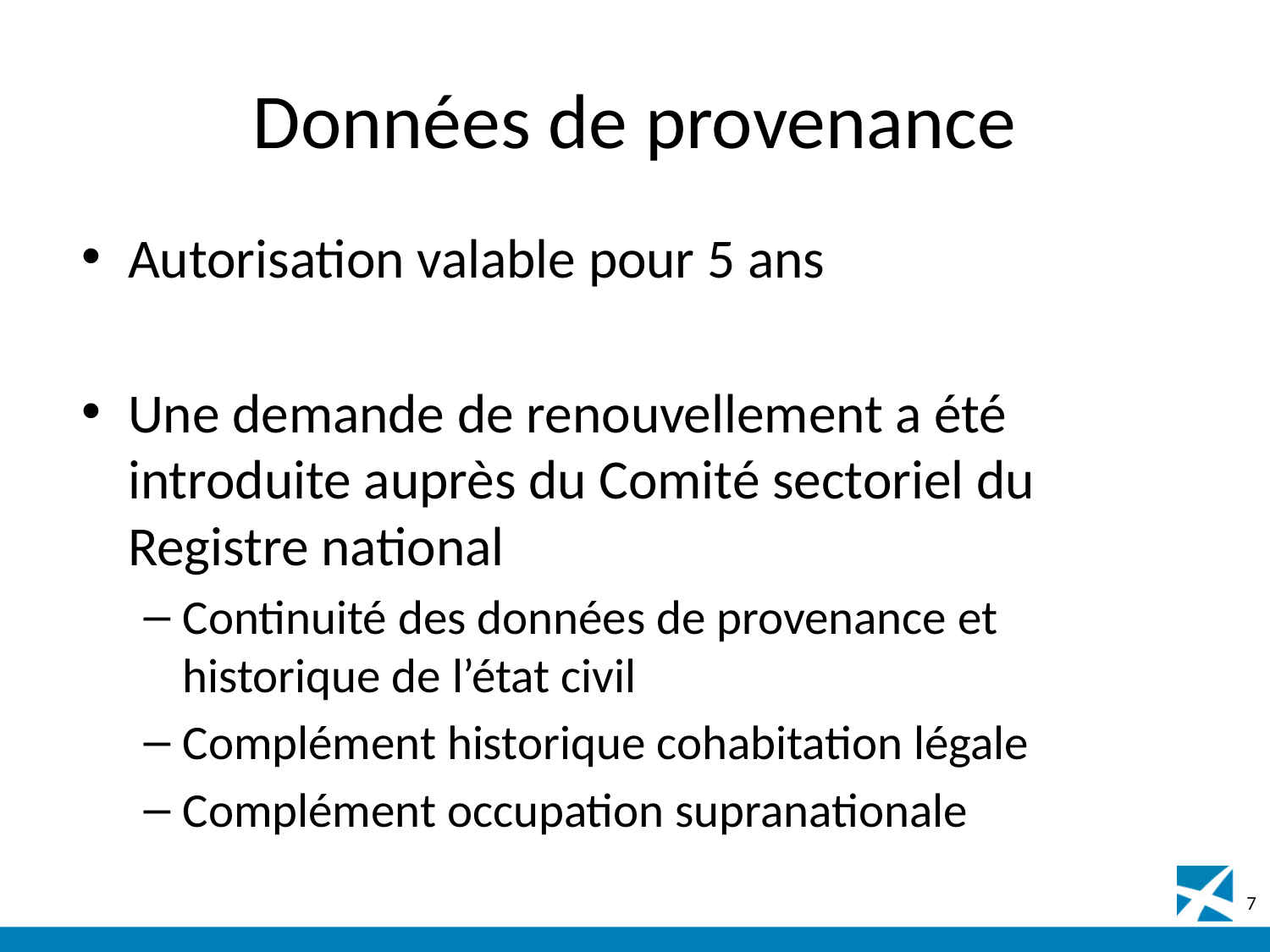

# Données de provenance
Autorisation valable pour 5 ans

Une demande de renouvellement a été introduite auprès du Comité sectoriel du Registre national
Continuité des données de provenance et historique de l’état civil
Complément historique cohabitation légale
Complément occupation supranationale